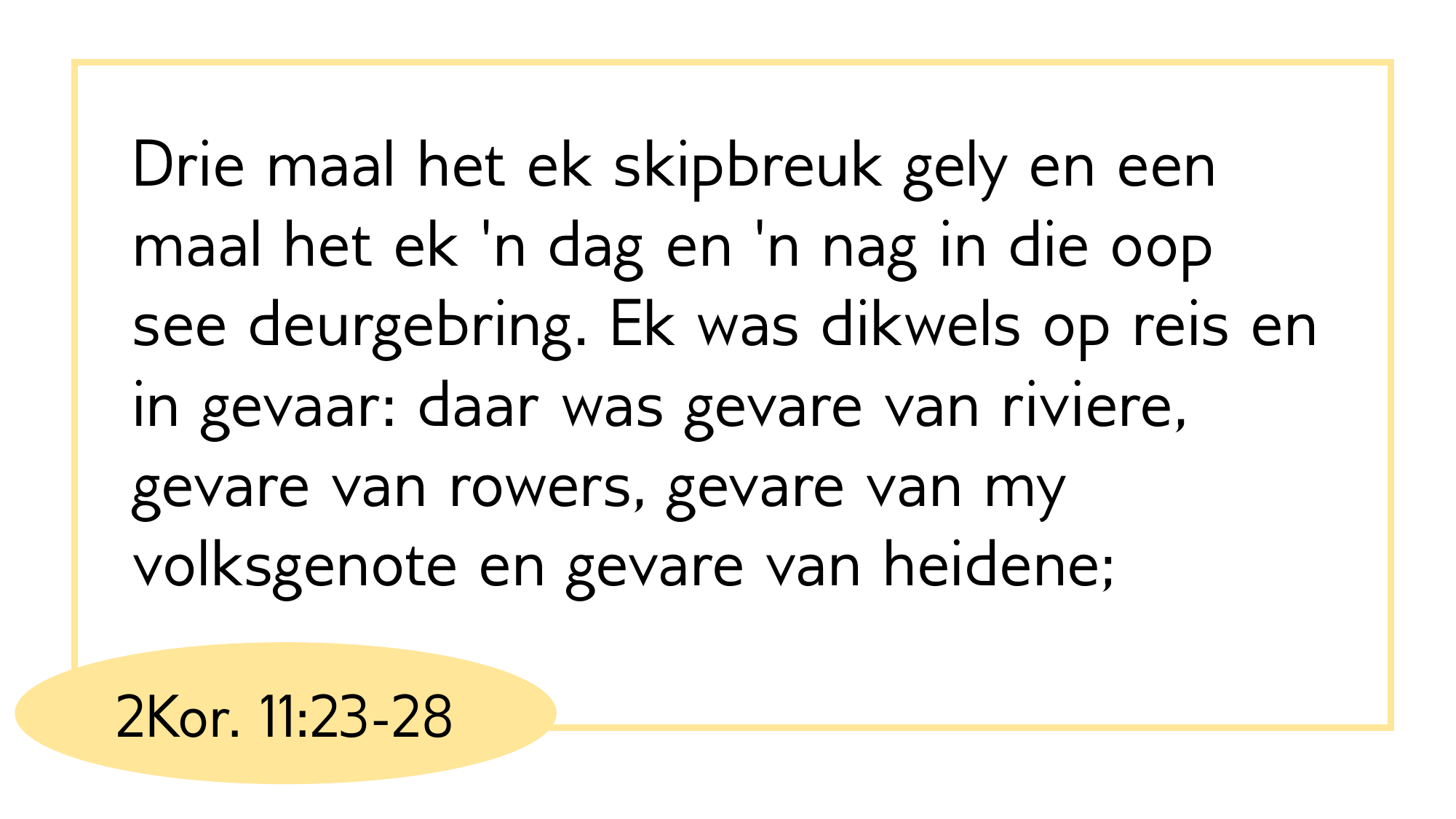

Drie maal het ek skipbreuk gely en een maal het ek 'n dag en 'n nag in die oop see deurgebring. Ek was dikwels op reis en in gevaar: daar was gevare van riviere, gevare van rowers, gevare van my volksgenote en gevare van heidene;
2Kor. 11:23-28